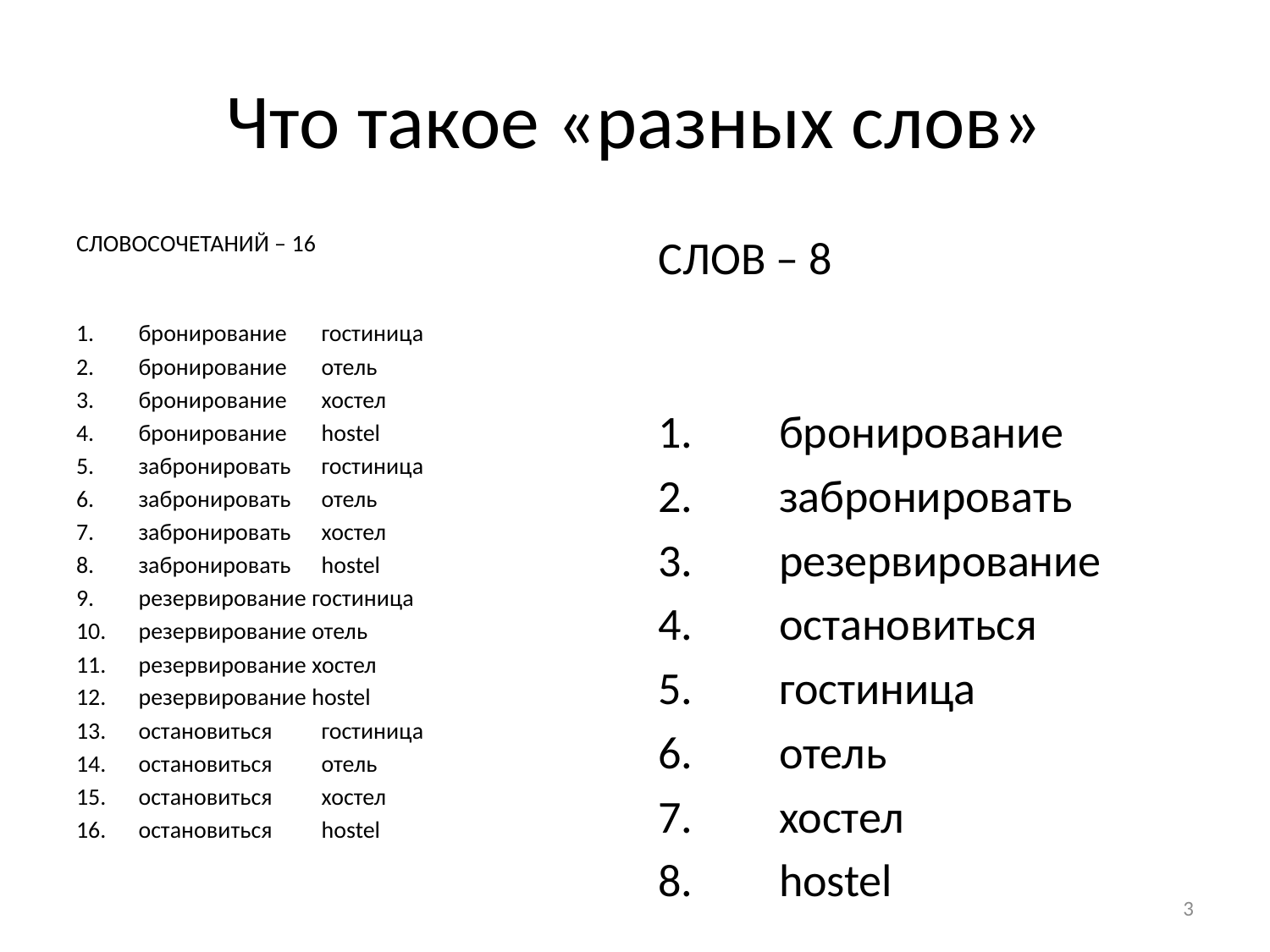

# Что такое «разных слов»
СЛОВОСОЧЕТАНИЙ – 16
бронирование	гостиница
бронирование	отель
бронирование	хостел
бронирование	hostel
забронировать	гостиница
забронировать	отель
забронировать	хостел
забронировать	hostel
резервирование гостиница
резервирование отель
резервирование хостел
резервирование hostel
остановиться	гостиница
остановиться	отель
остановиться	хостел
остановиться	hostel

СЛОВ – 8
бронирование
забронировать
резервирование
остановиться
гостиница
отель
хостел
hostel

3